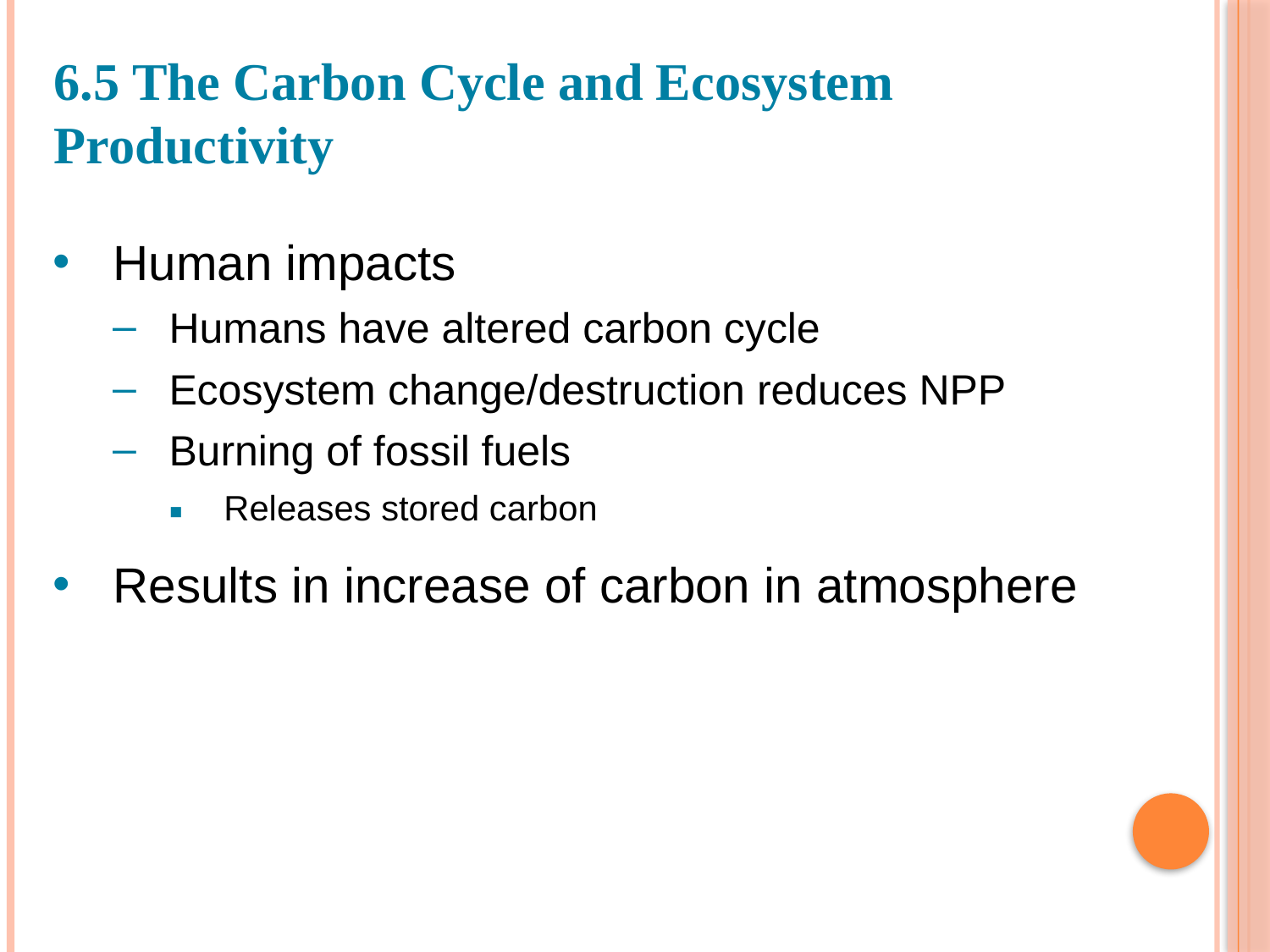

# 6.5 The Carbon Cycle and Ecosystem Productivity
Human impacts
Humans have altered carbon cycle
Ecosystem change/destruction reduces NPP
Burning of fossil fuels
Releases stored carbon
Results in increase of carbon in atmosphere